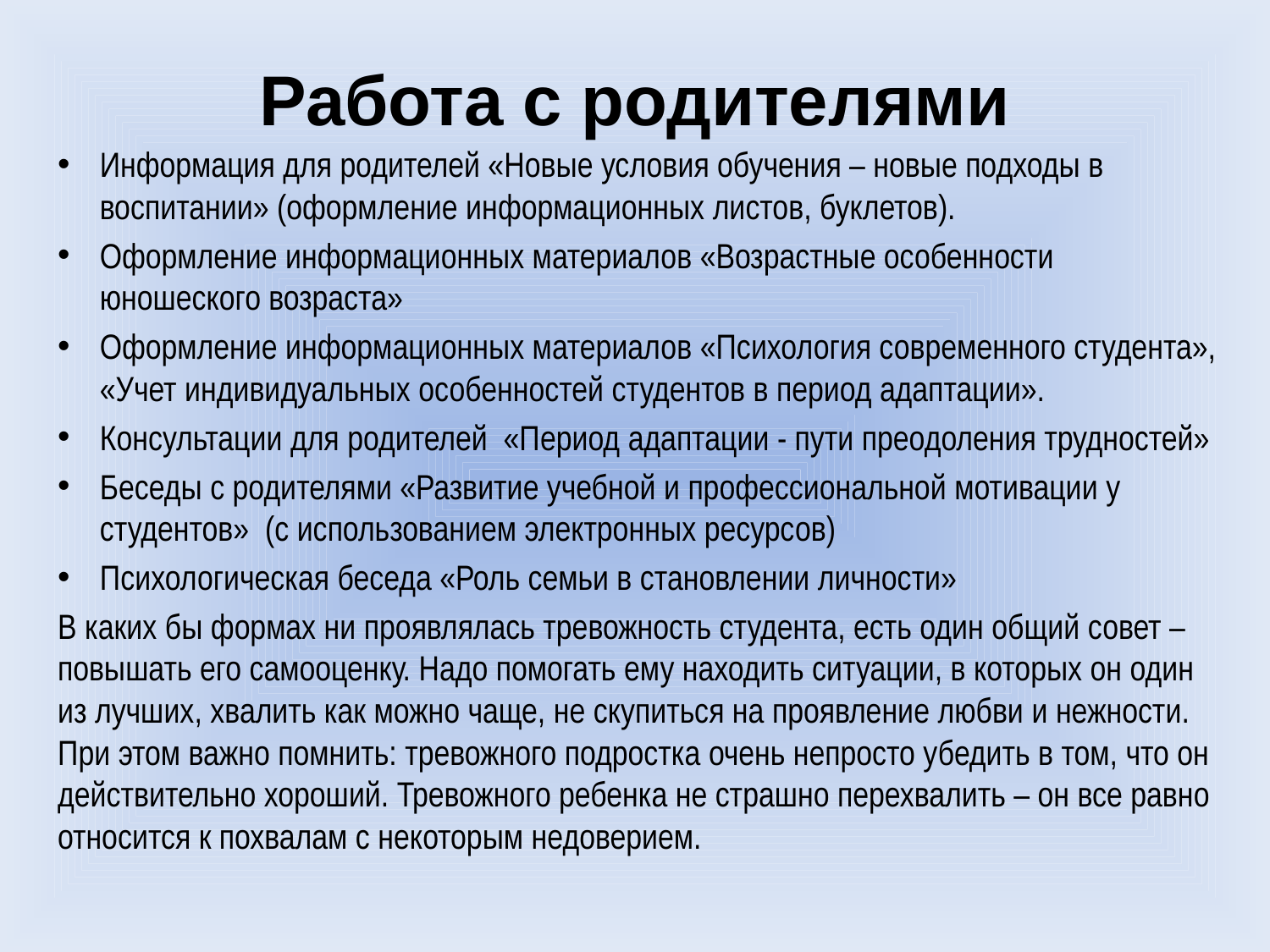

# Работа с родителями
Информация для родителей «Новые условия обучения – новые подходы в воспитании» (оформление информационных листов, буклетов).
Оформление информационных материалов «Возрастные особенности юношеского возраста»
Оформление информационных материалов «Психология современного студента», «Учет индивидуальных особенностей студентов в период адаптации».
Консультации для родителей  «Период адаптации - пути преодоления трудностей»
Беседы с родителями «Развитие учебной и профессиональной мотивации у студентов»  (с использованием электронных ресурсов)
Психологическая беседа «Роль семьи в становлении личности»
В каких бы формах ни проявлялась тревожность студента, есть один общий совет – повышать его самооценку. Надо помогать ему находить ситуации, в которых он один из лучших, хвалить как можно чаще, не скупиться на проявление любви и нежности. При этом важно помнить: тревожного подростка очень непросто убедить в том, что он действительно хороший. Тревожного ребенка не страшно перехвалить – он все равно относится к похвалам с некоторым недоверием.